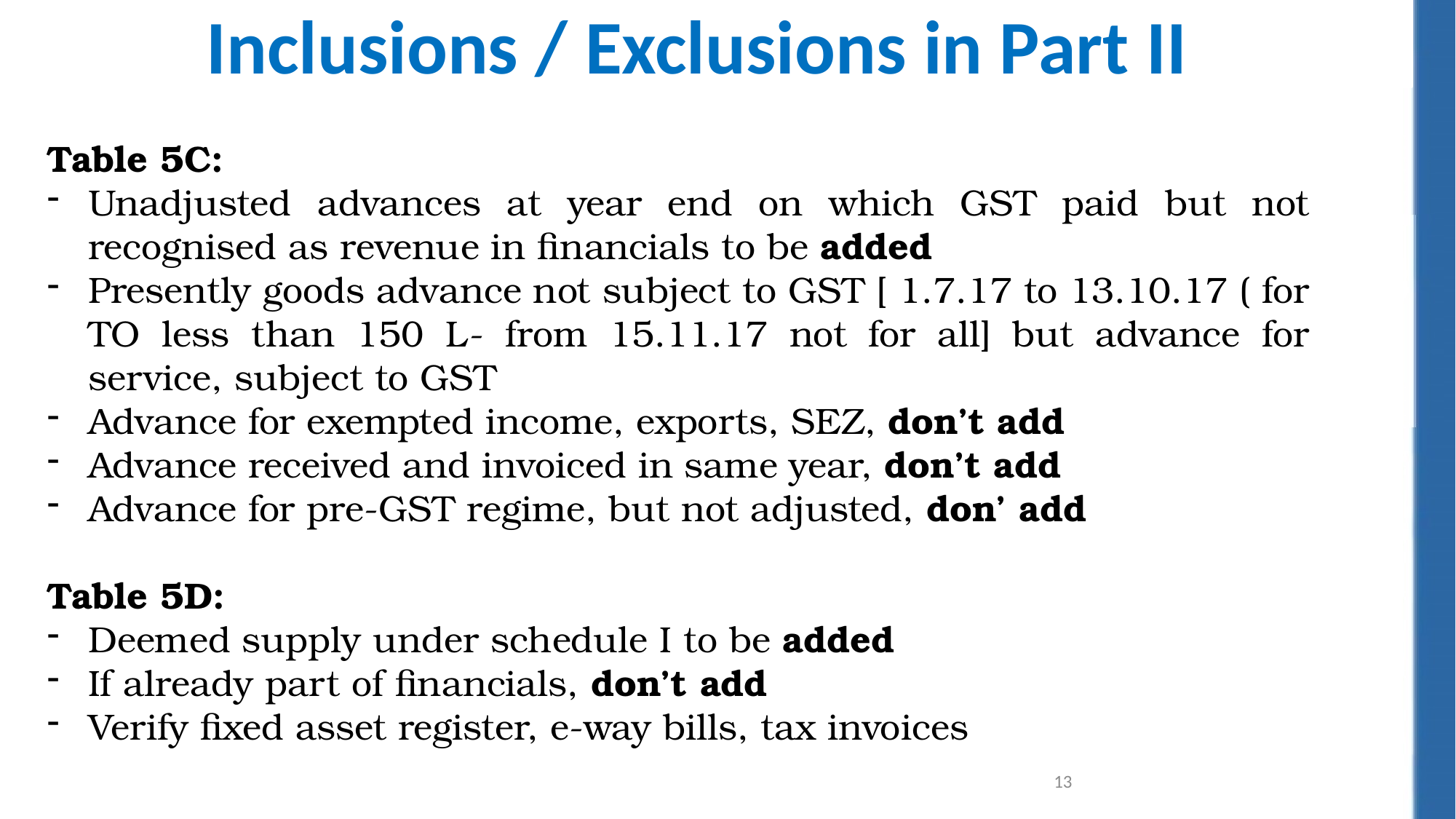

Inclusions / Exclusions in Part II
Table 5C:
Unadjusted advances at year end on which GST paid but not recognised as revenue in financials to be added
Presently goods advance not subject to GST [ 1.7.17 to 13.10.17 ( for TO less than 150 L- from 15.11.17 not for all] but advance for service, subject to GST
Advance for exempted income, exports, SEZ, don’t add
Advance received and invoiced in same year, don’t add
Advance for pre-GST regime, but not adjusted, don’ add

Table 5D:
Deemed supply under schedule I to be added
If already part of financials, don’t add
Verify fixed asset register, e-way bills, tax invoices
13